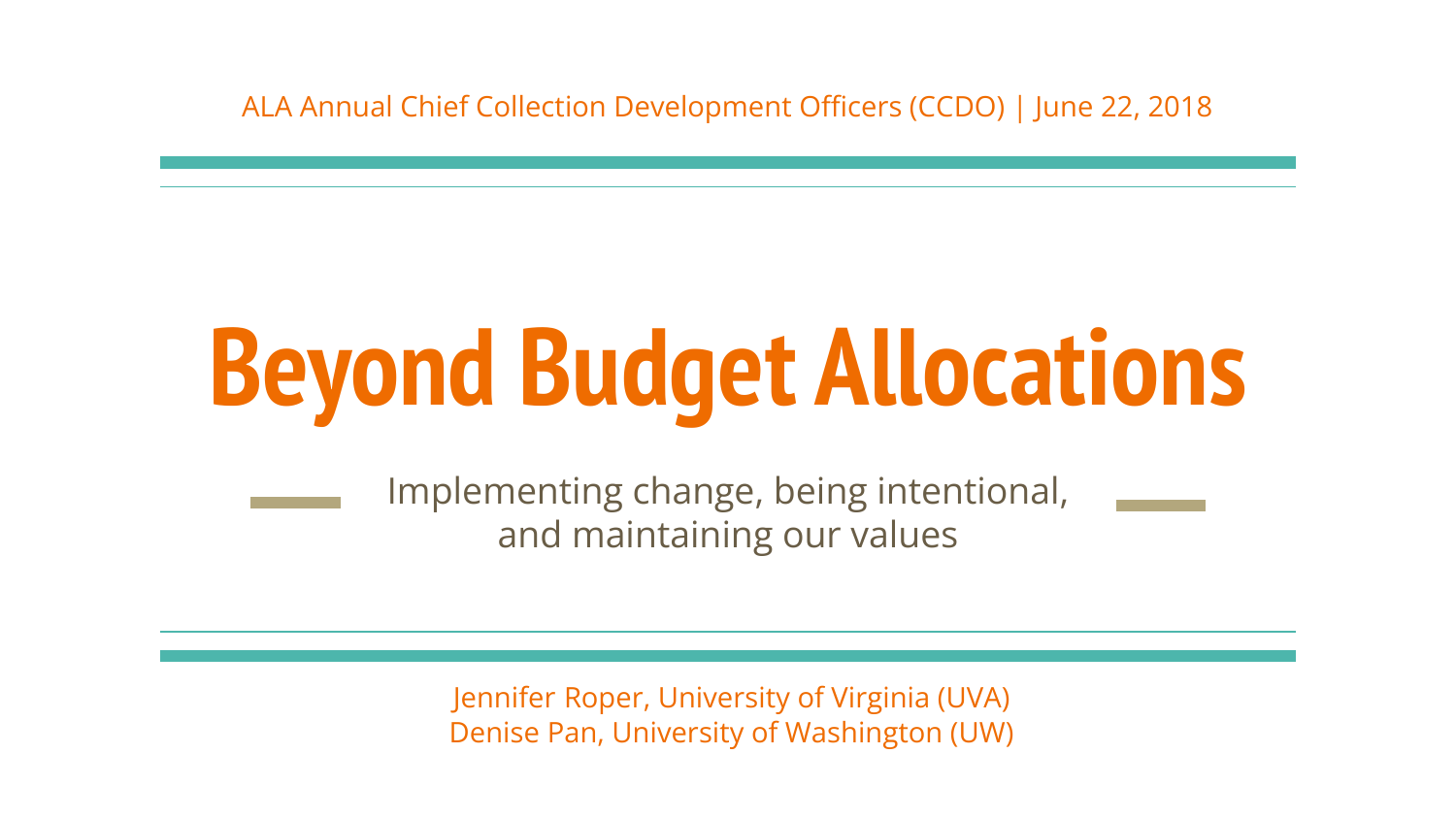

ALA Annual Chief Collection Development Officers (CCDO) | June 22, 2018
# Beyond Budget Allocations
Implementing change, being intentional, and maintaining our values
Jennifer Roper, University of Virginia (UVA)
Denise Pan, University of Washington (UW)